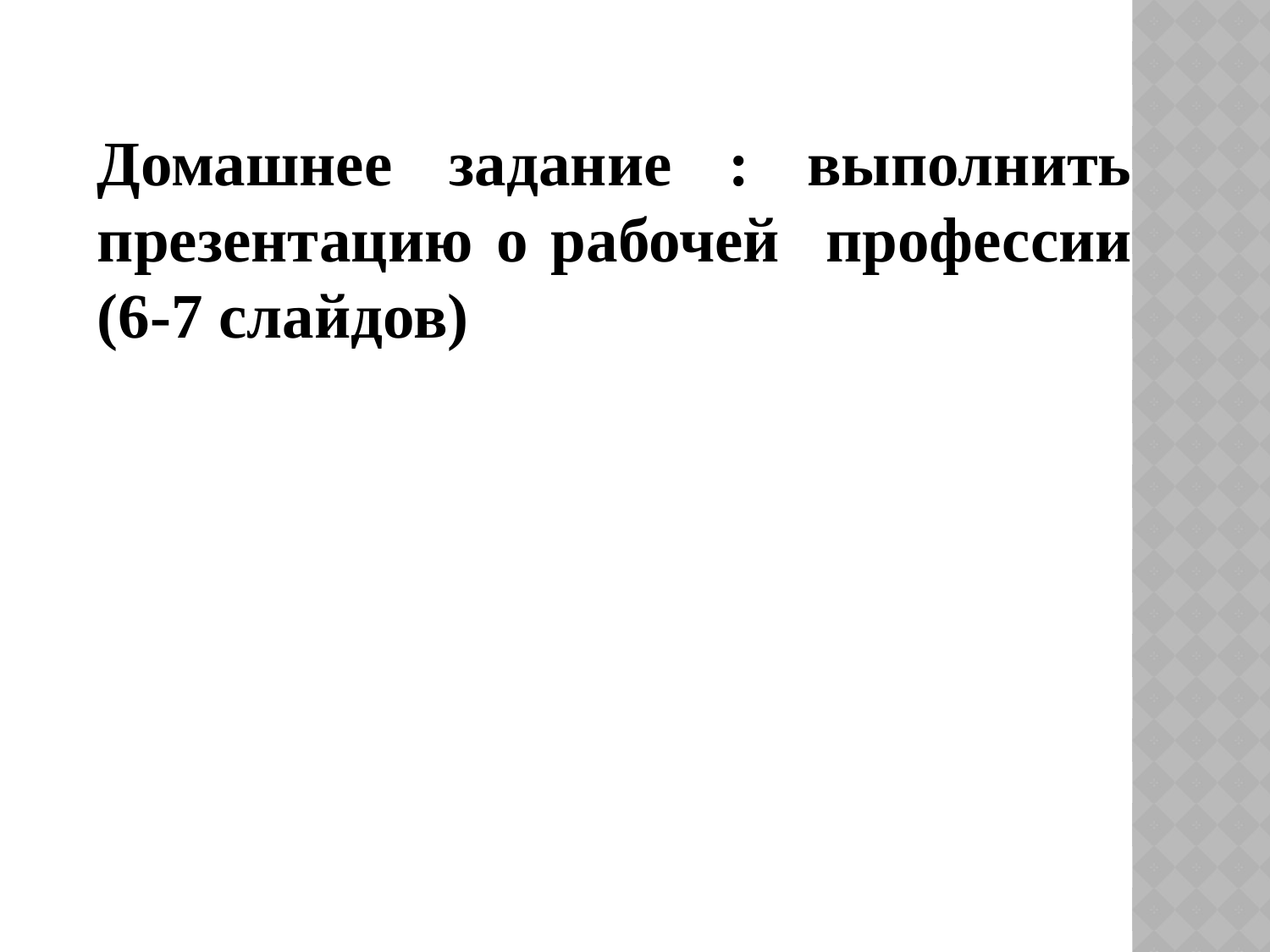

Домашнее задание : выполнить презентацию о рабочей  профессии (6-7 слайдов)